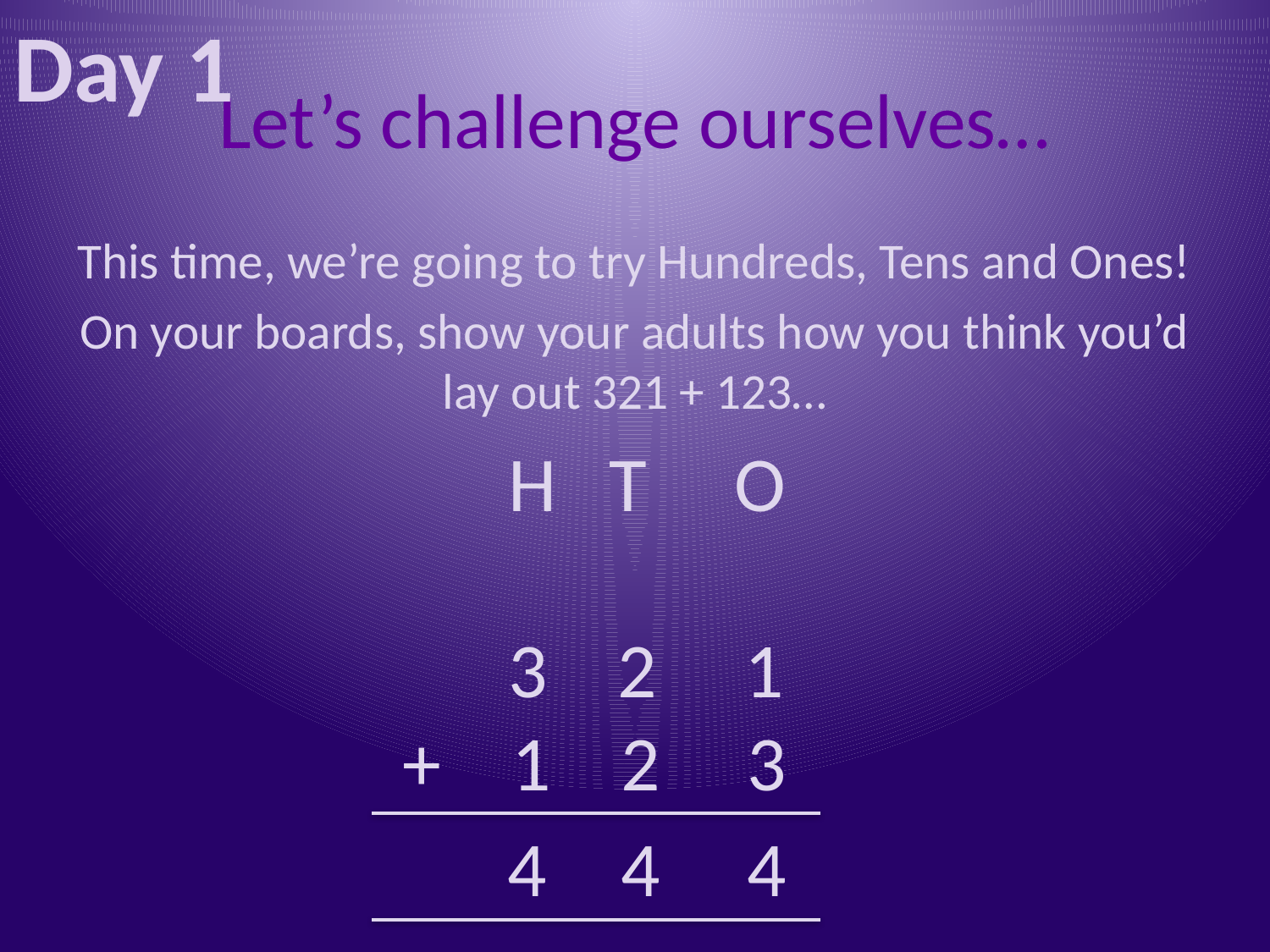

Day 1
# Let’s challenge ourselves…
This time, we’re going to try Hundreds, Tens and Ones!
On your boards, show your adults how you think you’d lay out 321 + 123…

      H   T     O

      3    2     1
+    1    2     3
4
4
4